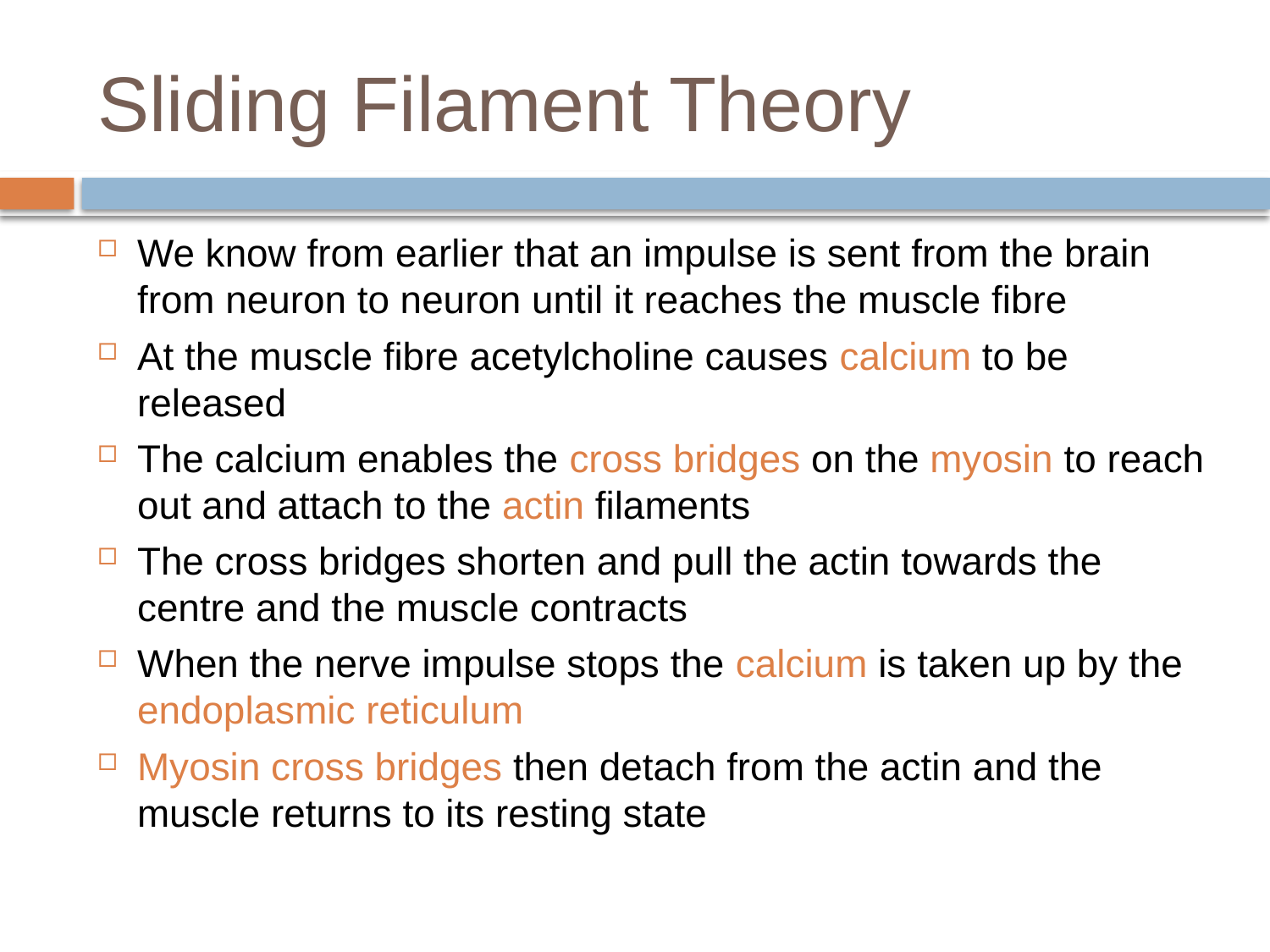

# Sliding Filament Theory
We know from earlier that an impulse is sent from the brain from neuron to neuron until it reaches the muscle fibre
At the muscle fibre acetylcholine causes calcium to be released
The calcium enables the cross bridges on the myosin to reach out and attach to the actin filaments
The cross bridges shorten and pull the actin towards the centre and the muscle contracts
When the nerve impulse stops the calcium is taken up by the endoplasmic reticulum
Myosin cross bridges then detach from the actin and the muscle returns to its resting state